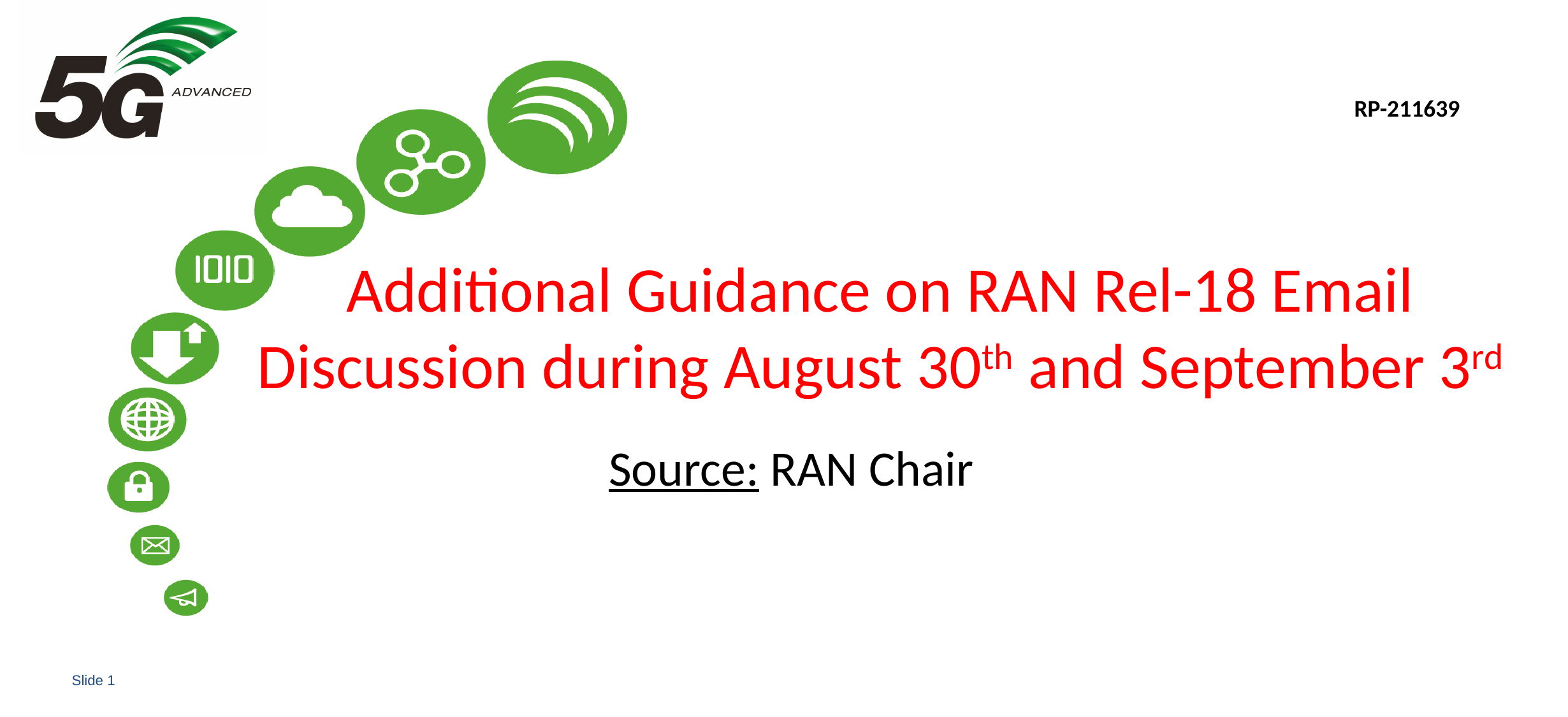

RP-211639
# Additional Guidance on RAN Rel-18 Email Discussion during August 30th and September 3rd
Source: RAN Chair